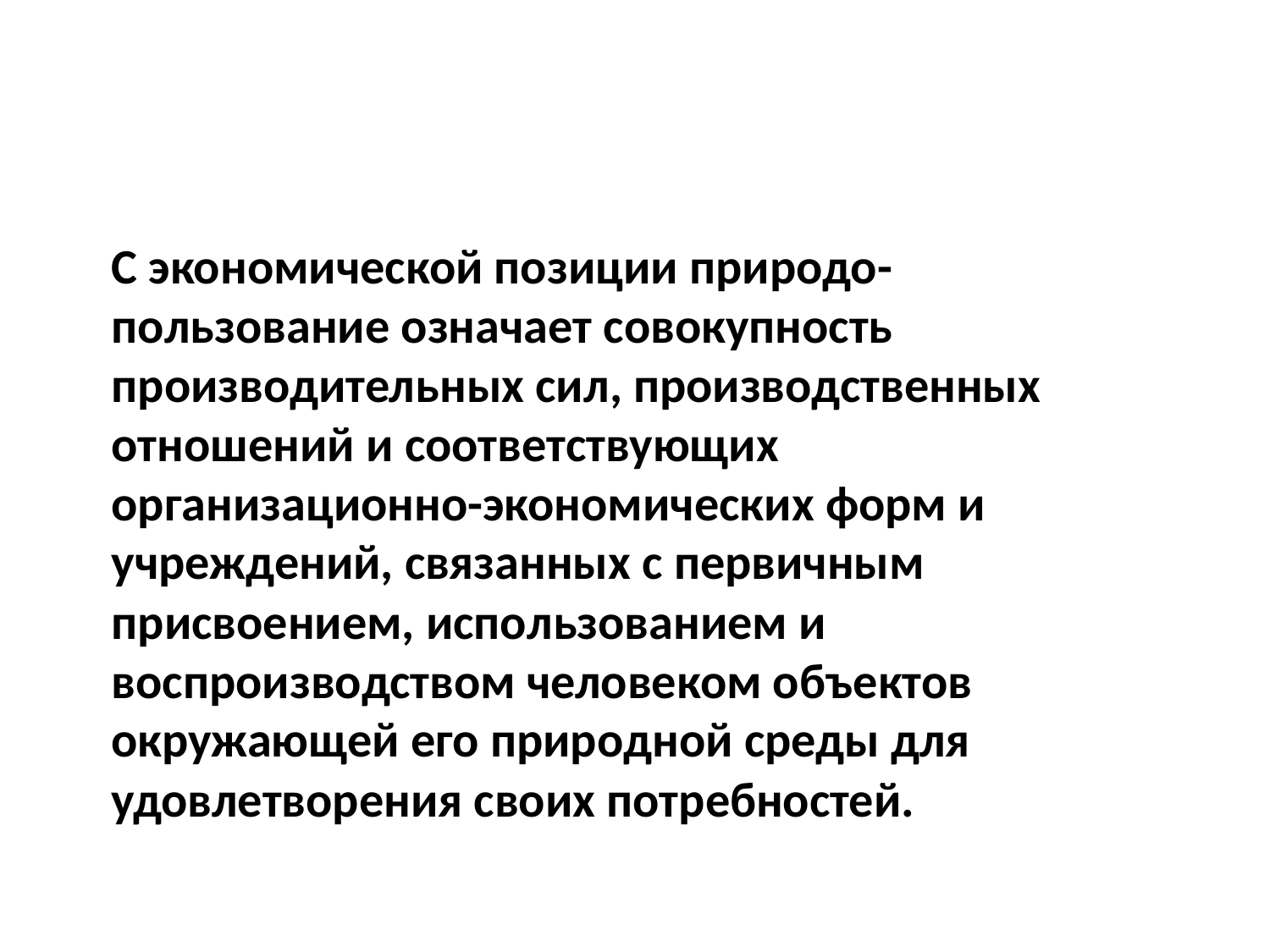

С экономической позиции природо-пользование означает совокупность производительных сил, производственных отношений и соответствующих организационно-экономических форм и учреждений, связанных с первичным присвоением, использованием и воспроизводством человеком объектов окружающей его природной среды для удовлетворения своих потребностей.